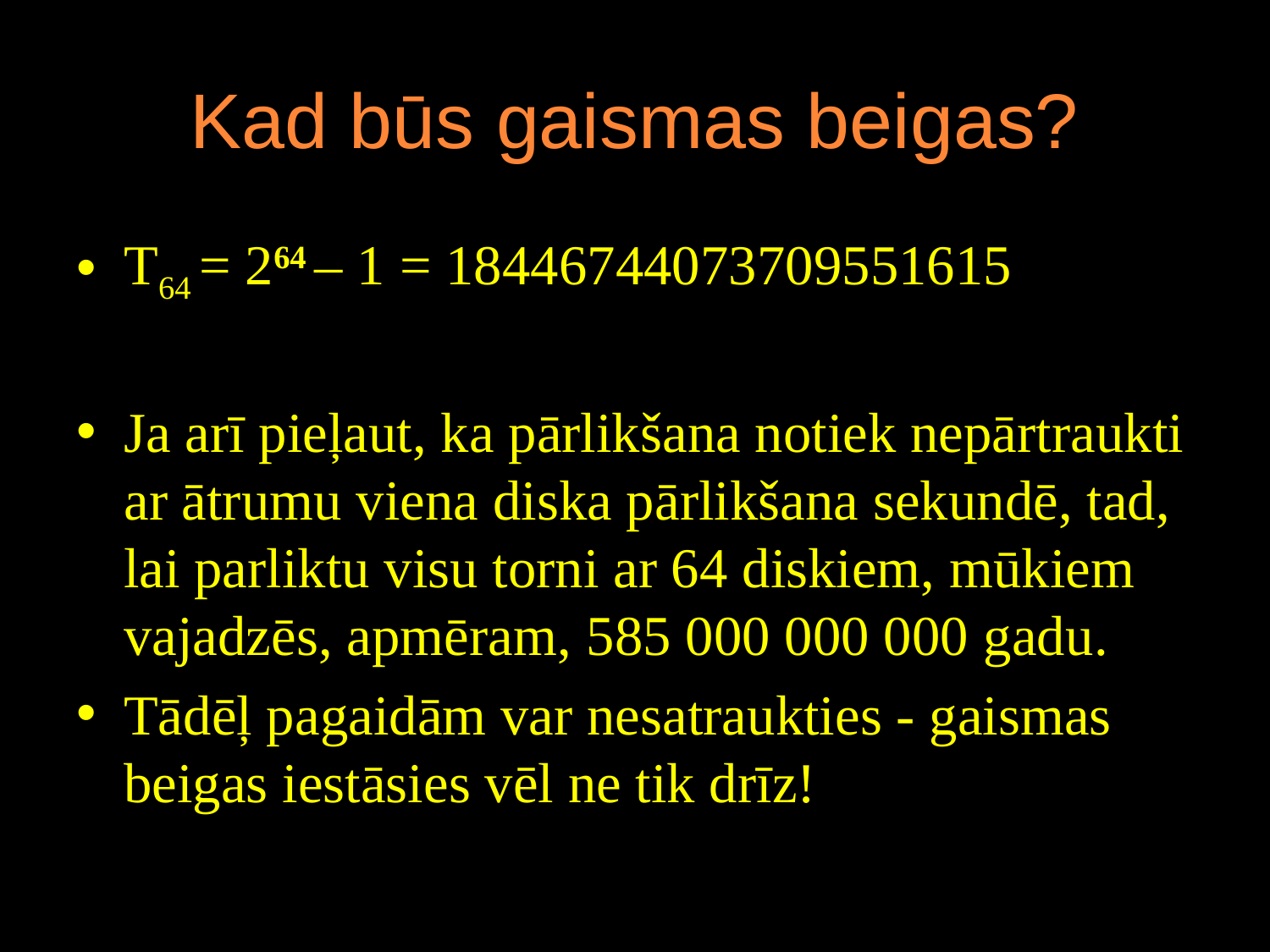

# Kad būs gaismas beigas?
Т64 = 264 – 1 = 18446744073709551615

Ja arī pieļaut, ka pārlikšana notiek nepārtraukti ar ātrumu viena diska pārlikšana sekundē, tad,  lai parliktu visu torni ar 64 diskiem, mūkiem vajadzēs, apmēram, 585 000 000 000 gadu.
Tādēļ pagaidām var nesatraukties - gaismas beigas iestāsies vēl ne tik drīz!